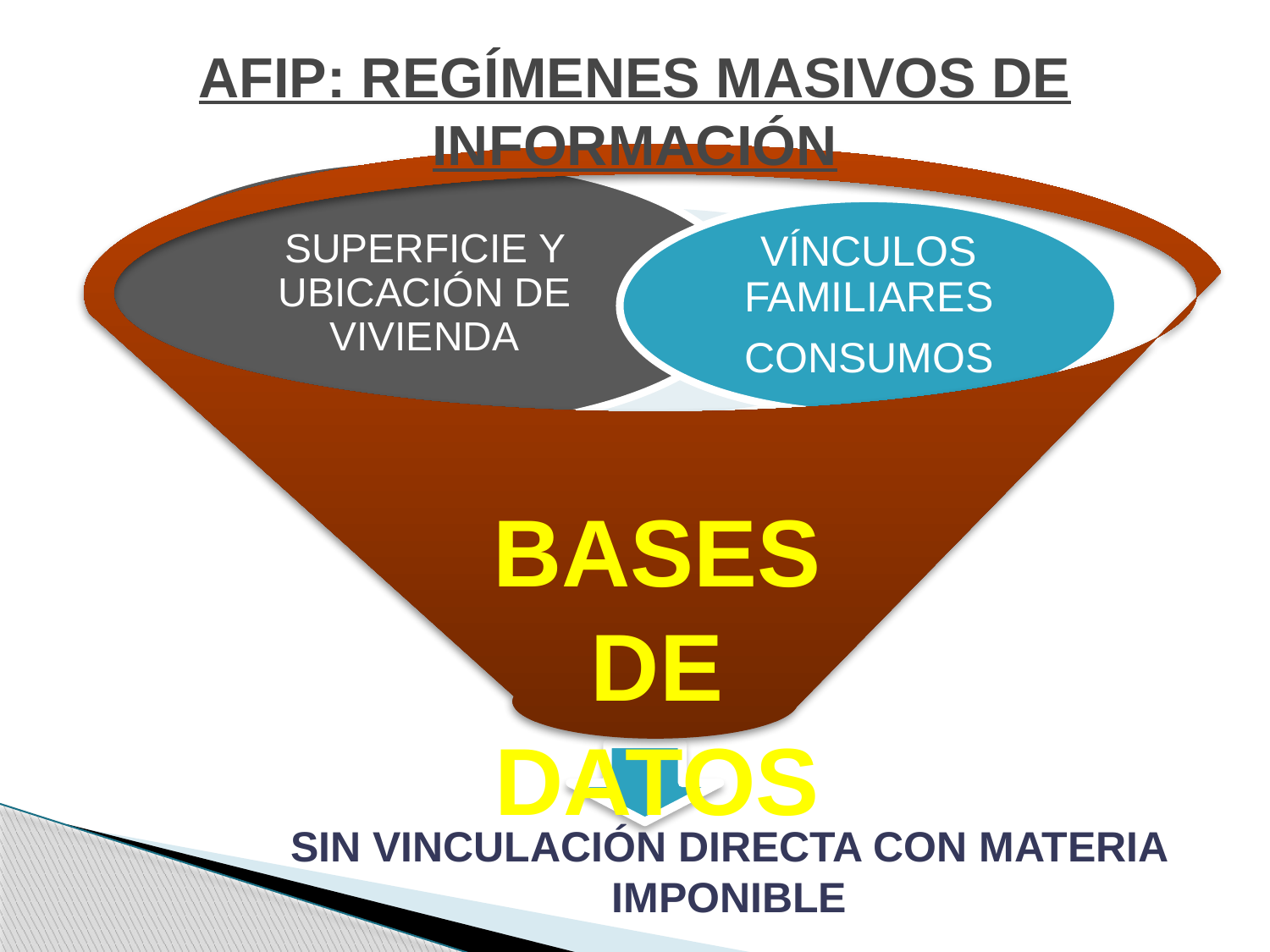

# AFIP: REGÍMENES MASIVOS DE INFORMACIÓN

SUPERFICIE Y UBICACIÓN DE VIVIENDA
VÍNCULOS FAMILIARES
CONSUMOS
BASES DE DATOS
SIN VINCULACIÓN DIRECTA CON MATERIA IMPONIBLE